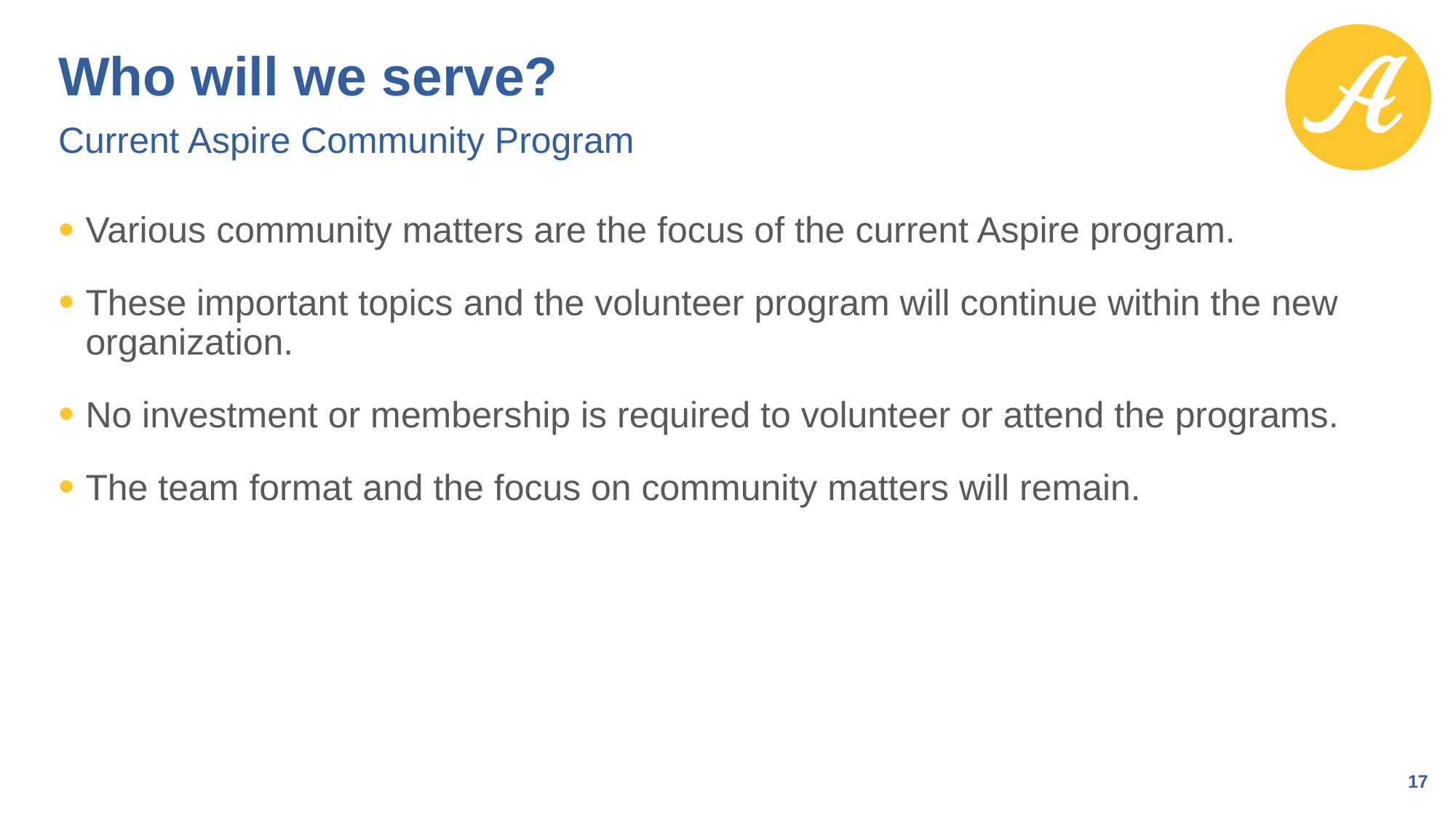

# Who will we serve?
Current Aspire Community Program
Various community matters are the focus of the current Aspire program.
These important topics and the volunteer program will continue within the new organization.
No investment or membership is required to volunteer or attend the programs.
The team format and the focus on community matters will remain.
17